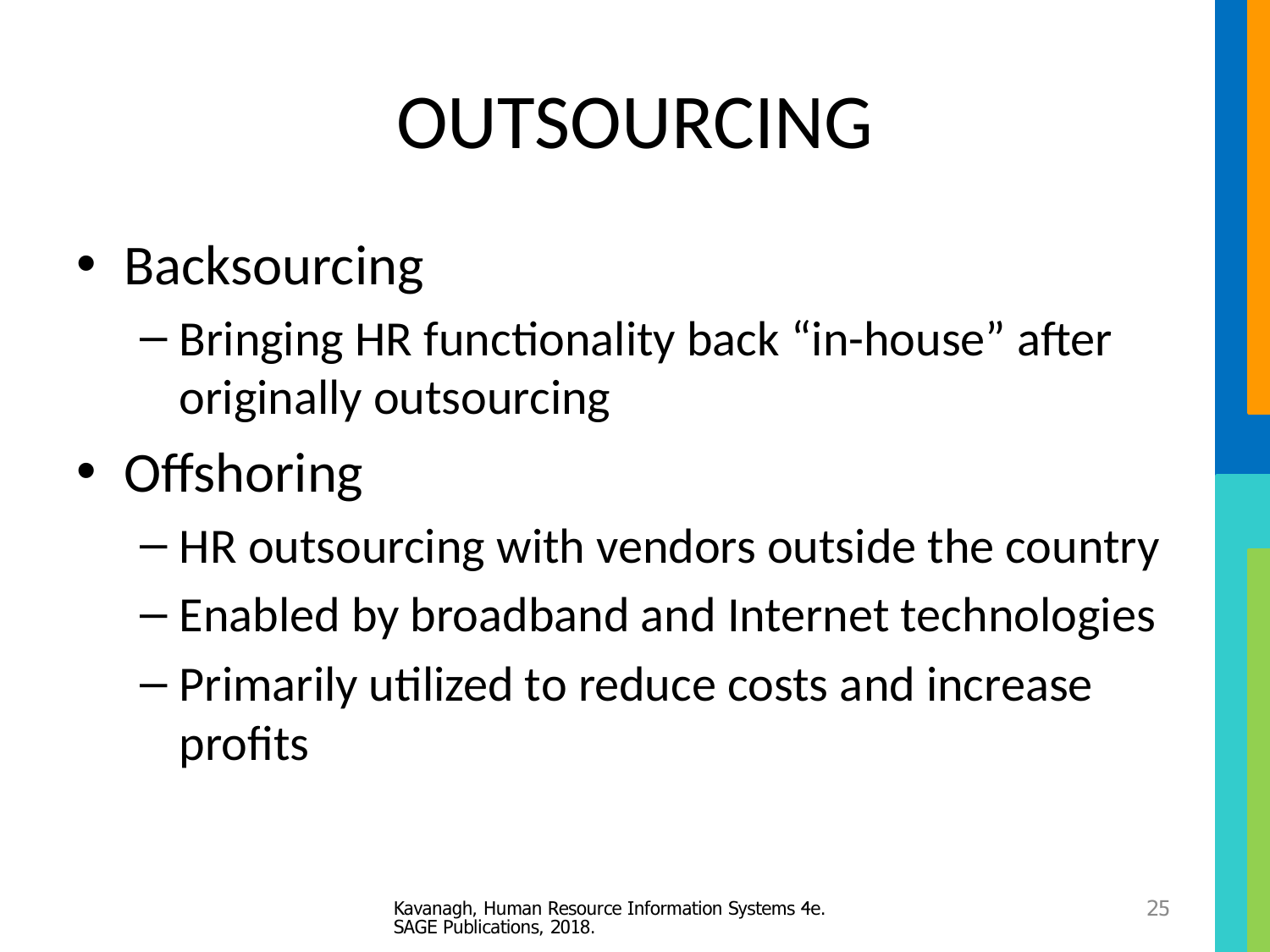

# OUTSOURCING
Backsourcing
Bringing HR functionality back “in-house” after originally outsourcing
Offshoring
HR outsourcing with vendors outside the country
Enabled by broadband and Internet technologies
Primarily utilized to reduce costs and increase profits

Kavanagh, Human Resource Information Systems 4e. SAGE Publications, 2018.
25